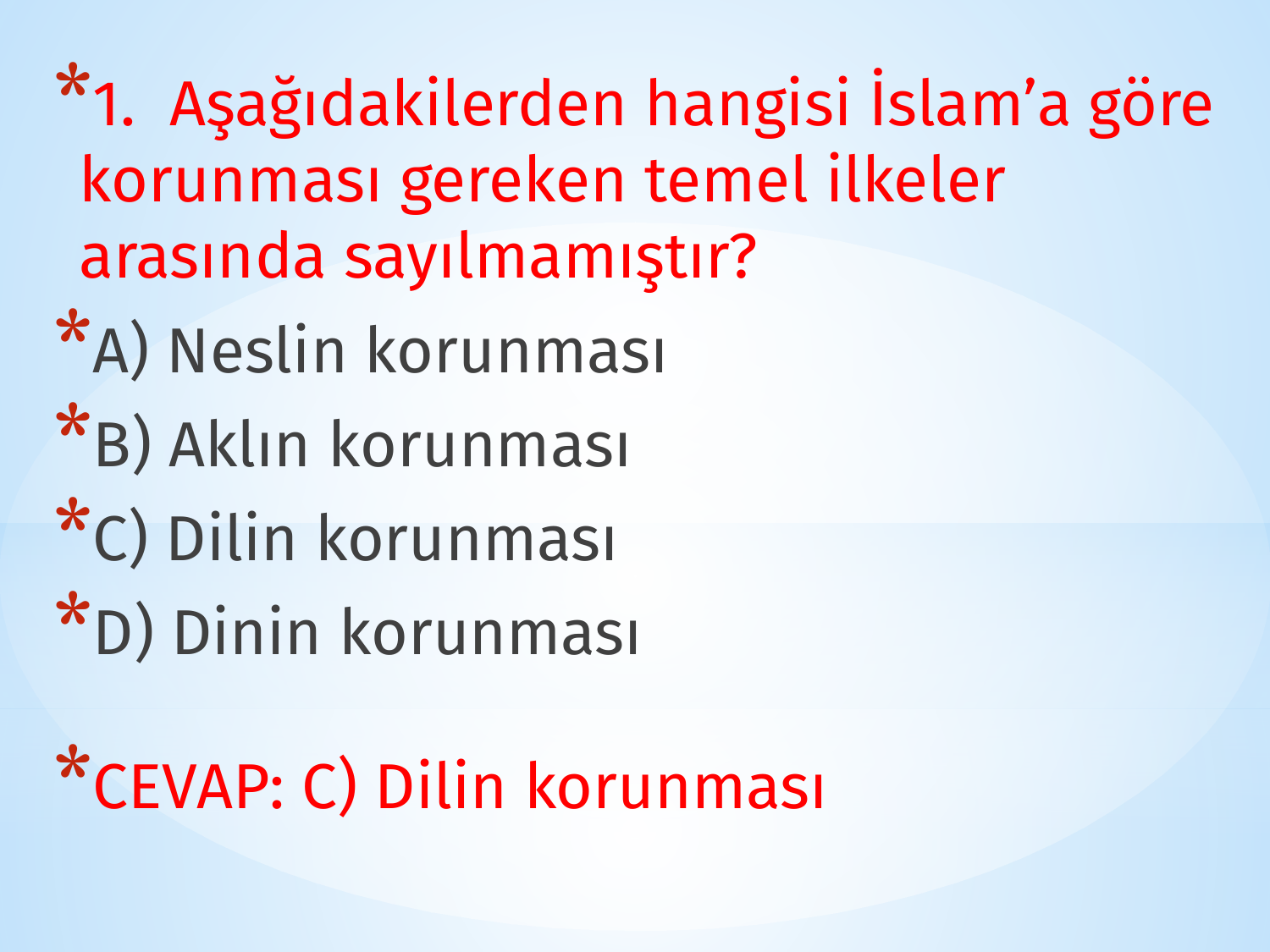

1.  Aşağıdakilerden hangisi İslam’a göre korunması gereken temel ilkeler arasında sayılmamıştır?
A) Neslin korunması
B) Aklın korunması
C) Dilin korunması
D) Dinin korunması

CEVAP: C) Dilin korunması